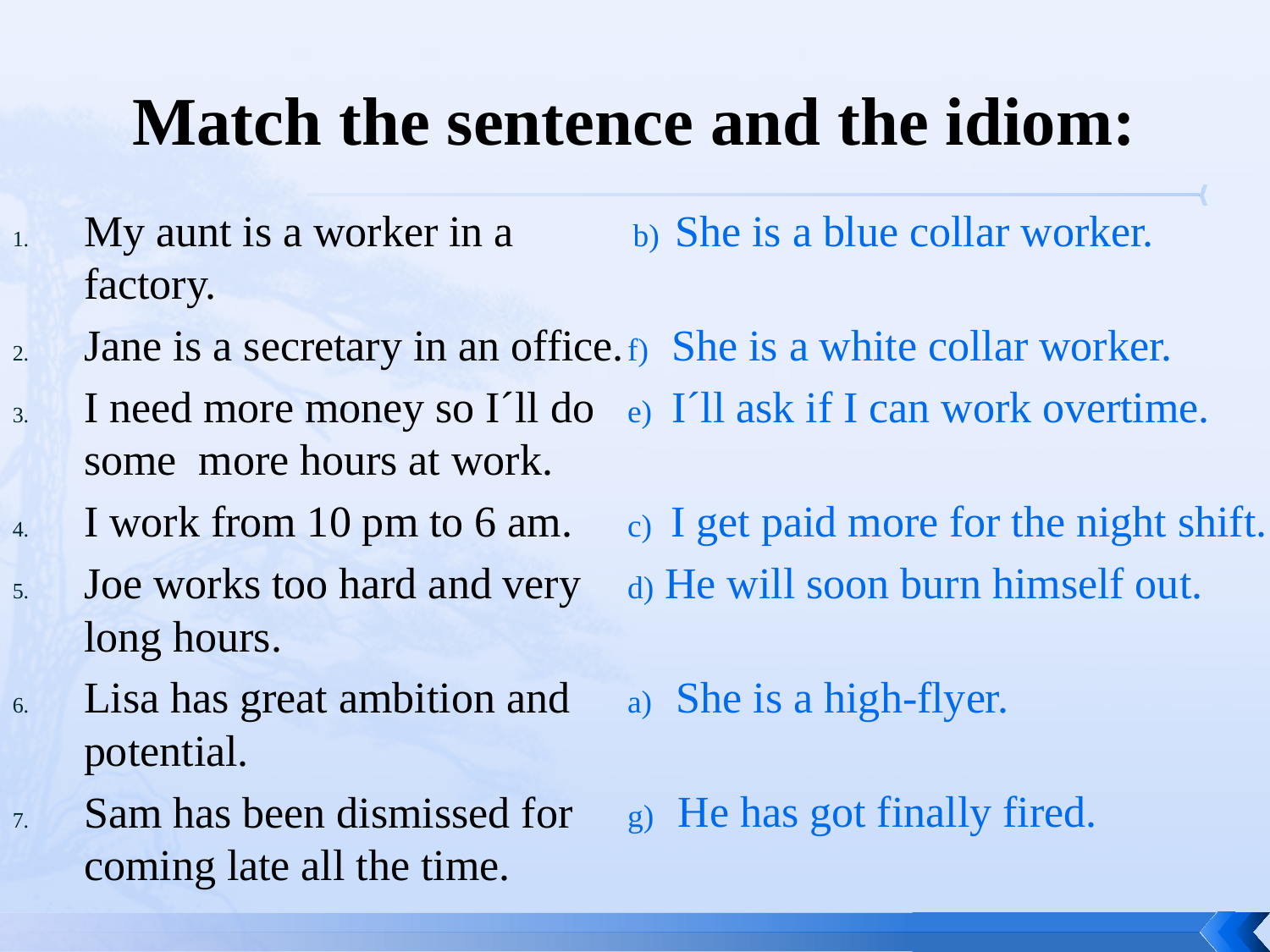

# Match the sentence and the idiom:
My aunt is a worker in a factory.
Jane is a secretary in an office.
I need more money so I´ll do some  more hours at work.
I work from 10 pm to 6 am.
Joe works too hard and very long hours.
Lisa has great ambition and potential.
Sam has been dismissed for coming late all the time.
 b)   She is a blue collar worker.
f)   She is a white collar worker.
e)   I´ll ask if I can work overtime.
c)   I get paid more for the night shift.
d) He will soon burn himself out.
a)   She is a high-flyer.
g)   He has got finally fired.